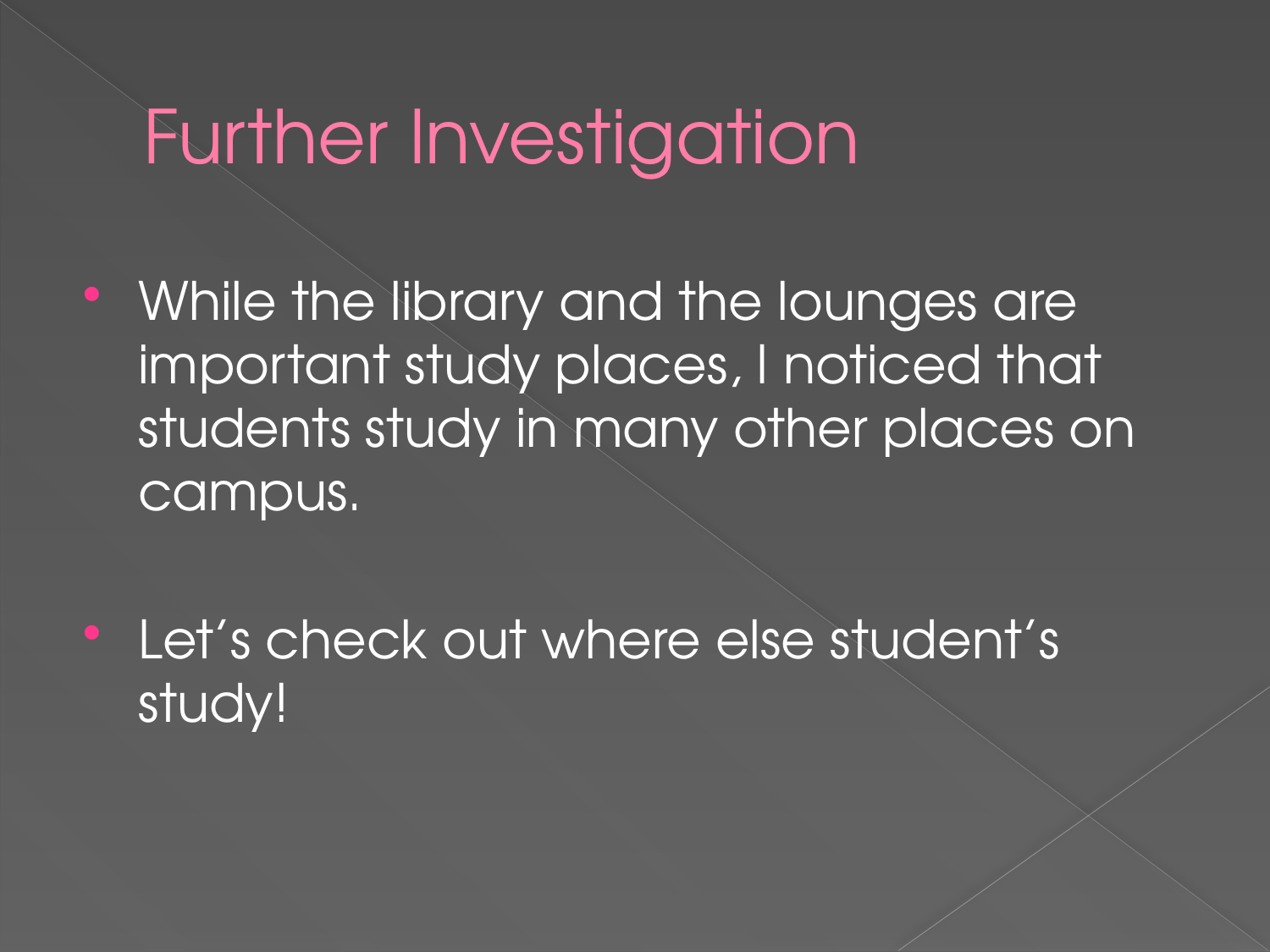

# Further Investigation
While the library and the lounges are important study places, I noticed that students study in many other places on campus.

Let’s check out where else student’s study!